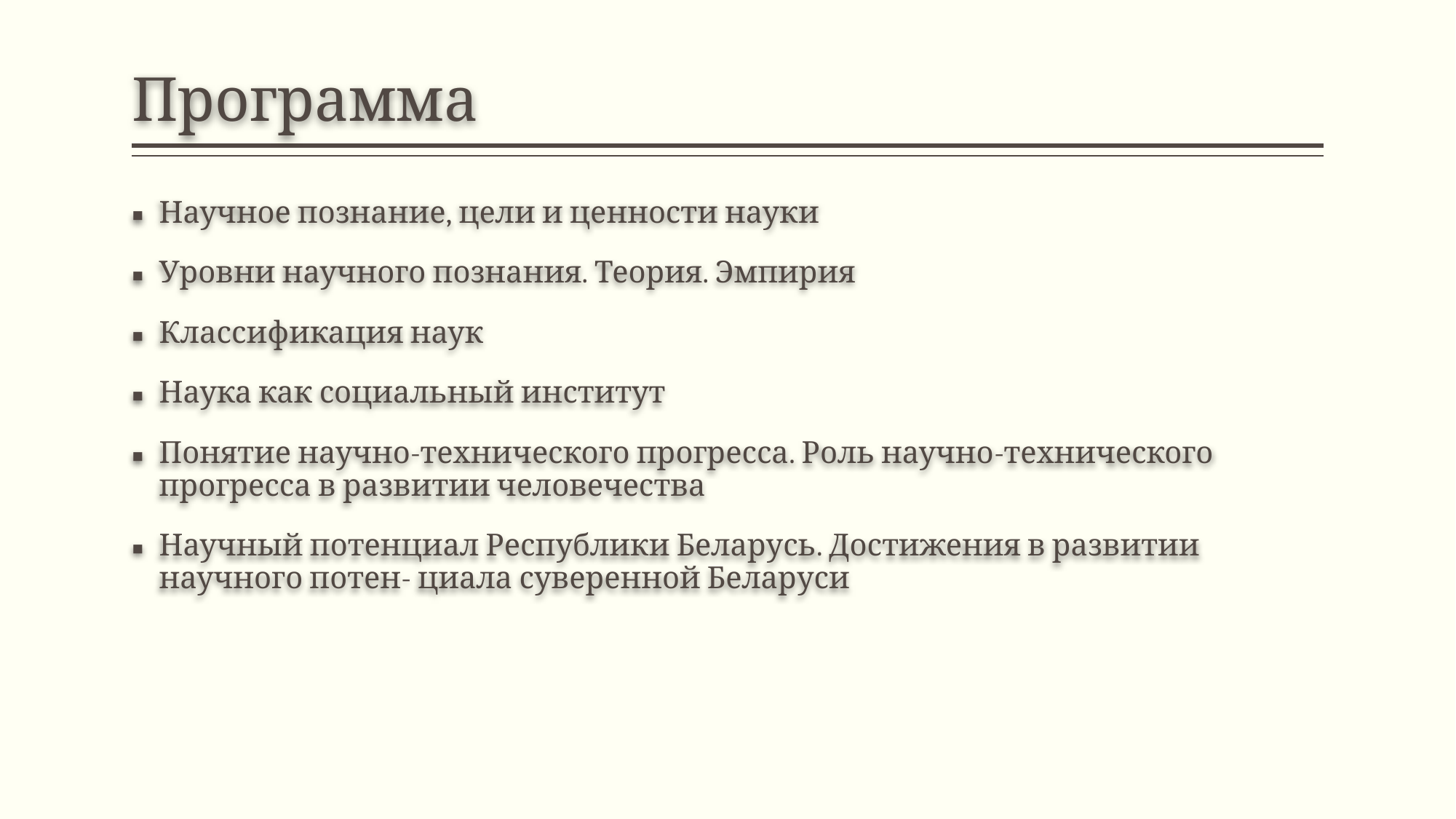

# Программа
Научное познание, цели и ценности науки
Уровни научного познания. Теория. Эмпирия
Классификация наук
Наука как социальный институт
Понятие научно-технического прогресса. Роль научно-технического прогресса в развитии человечества
Научный потенциал Республики Беларусь. Достижения в развитии научного потен- циала суверенной Беларуси